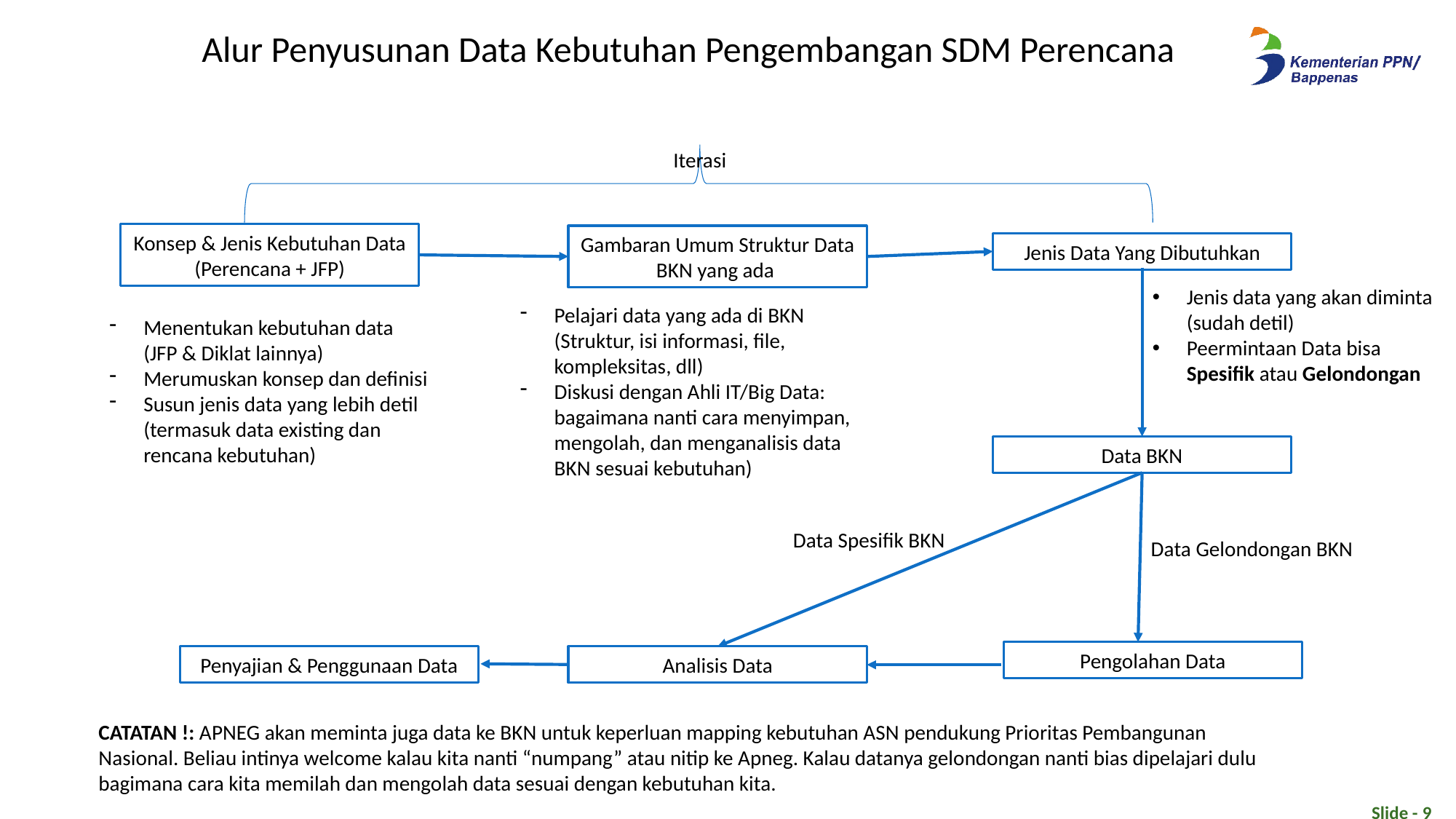

Alur Penyusunan Data Kebutuhan Pengembangan SDM Perencana
Iterasi
Konsep & Jenis Kebutuhan Data
(Perencana + JFP)
Gambaran Umum Struktur Data BKN yang ada
Jenis Data Yang Dibutuhkan
Jenis data yang akan diminta (sudah detil)
Peermintaan Data bisa Spesifik atau Gelondongan
Pelajari data yang ada di BKN (Struktur, isi informasi, file, kompleksitas, dll)
Diskusi dengan Ahli IT/Big Data: bagaimana nanti cara menyimpan, mengolah, dan menganalisis data BKN sesuai kebutuhan)
Menentukan kebutuhan data (JFP & Diklat lainnya)
Merumuskan konsep dan definisi
Susun jenis data yang lebih detil (termasuk data existing dan rencana kebutuhan)

Data BKN
Data Spesifik BKN
Data Gelondongan BKN
Pengolahan Data
Penyajian & Penggunaan Data
Analisis Data
CATATAN !: APNEG akan meminta juga data ke BKN untuk keperluan mapping kebutuhan ASN pendukung Prioritas Pembangunan Nasional. Beliau intinya welcome kalau kita nanti “numpang” atau nitip ke Apneg. Kalau datanya gelondongan nanti bias dipelajari dulu bagimana cara kita memilah dan mengolah data sesuai dengan kebutuhan kita.
Slide - 9